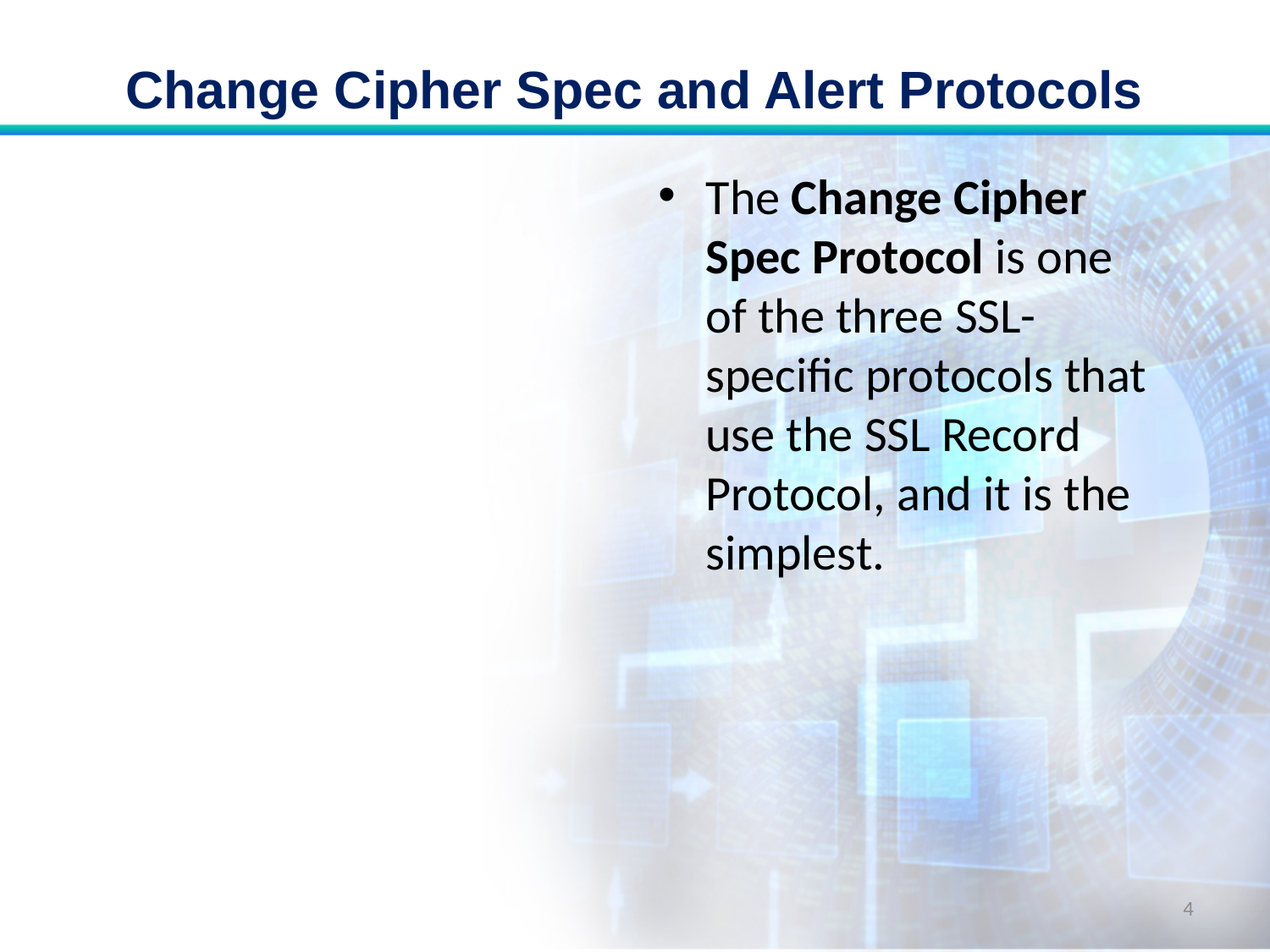

# Change Cipher Spec and Alert Protocols
The Change Cipher Spec Protocol is one of the three SSL-specific protocols that use the SSL Record Protocol, and it is the simplest.
4